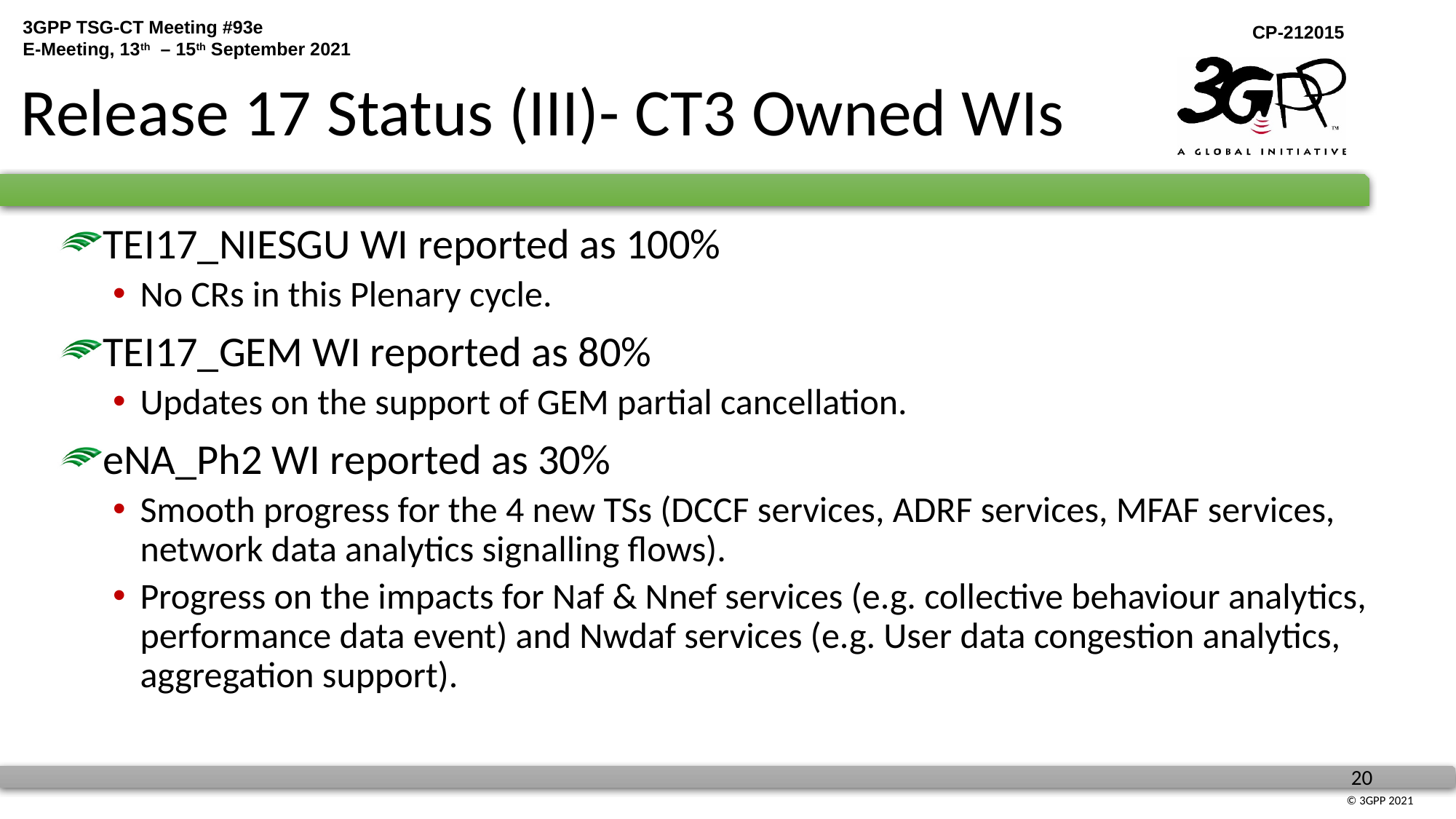

# Release 17 Status (III)- CT3 Owned WIs
TEI17_NIESGU WI reported as 100%
No CRs in this Plenary cycle.
TEI17_GEM WI reported as 80%
Updates on the support of GEM partial cancellation.
eNA_Ph2 WI reported as 30%
Smooth progress for the 4 new TSs (DCCF services, ADRF services, MFAF services, network data analytics signalling flows).
Progress on the impacts for Naf & Nnef services (e.g. collective behaviour analytics, performance data event) and Nwdaf services (e.g. User data congestion analytics, aggregation support).